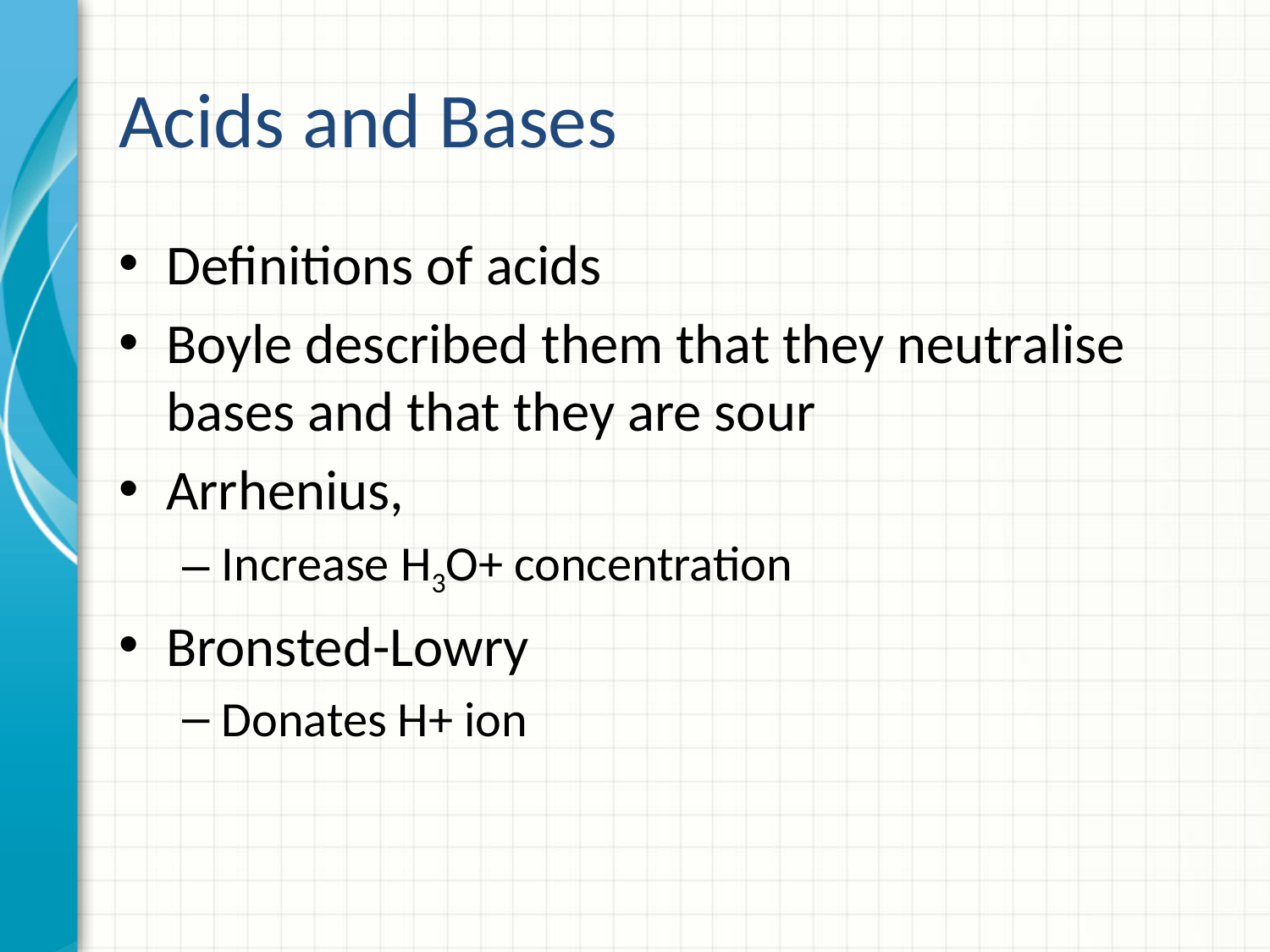

# Acids and Bases
Definitions of acids
Boyle described them that they neutralise bases and that they are sour
Arrhenius,
Increase H3O+ concentration
Bronsted-Lowry
Donates H+ ion